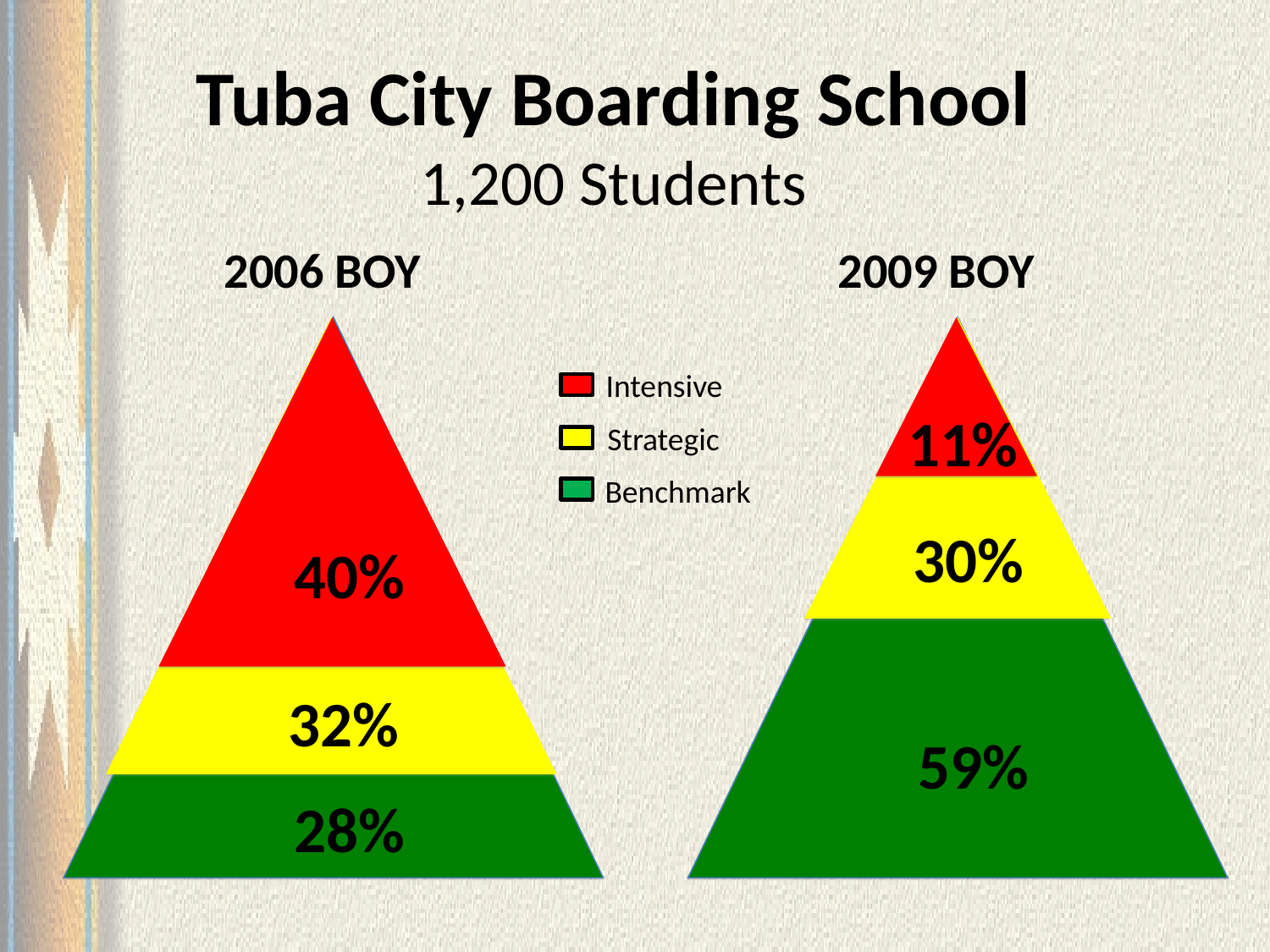

Tuba City Boarding School
1,200 Students
2006 BOY
2009 BOY

Intensive

11%
Strategic

Benchmark

30%
40%
32%
59%
28%